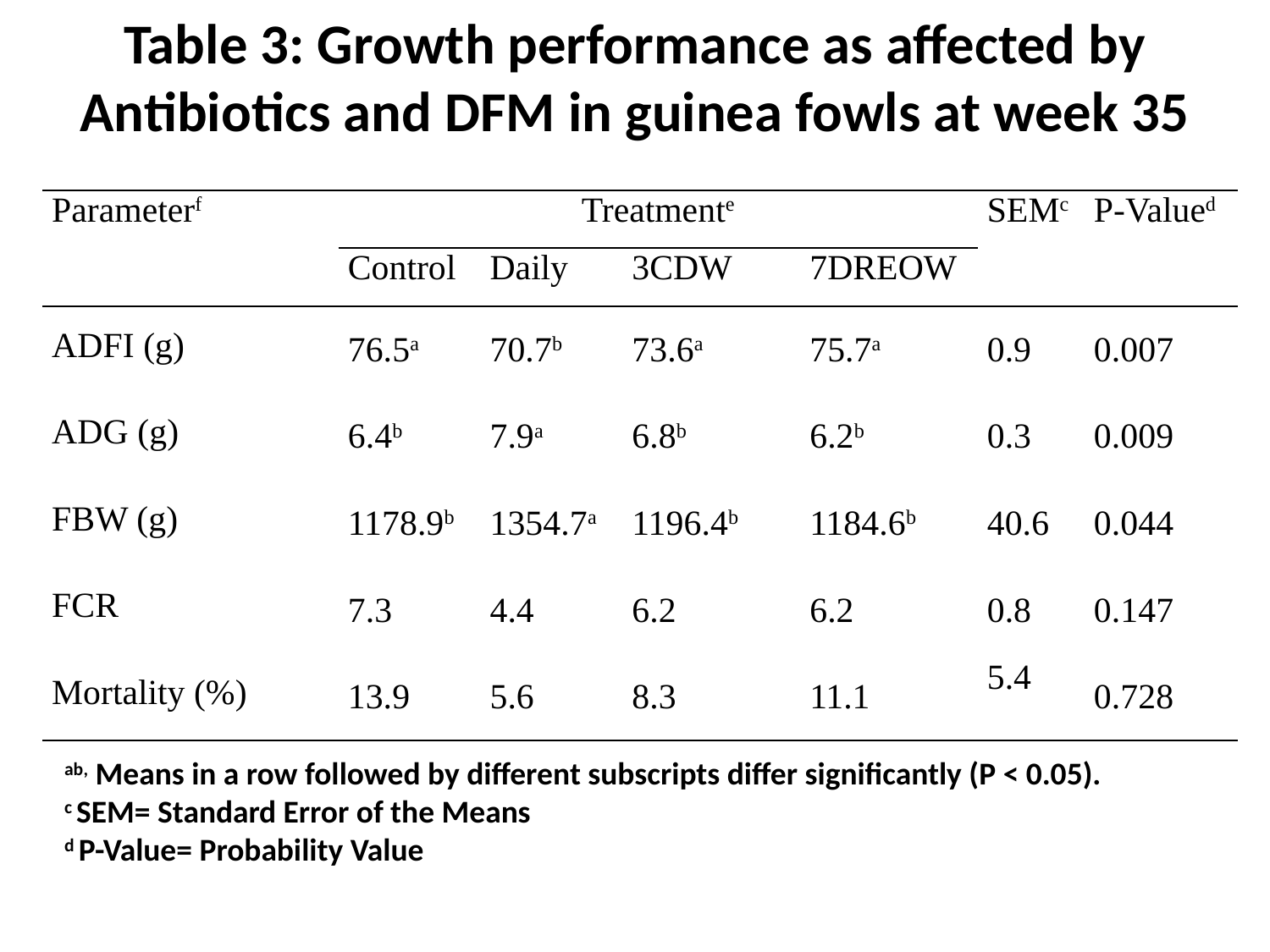

# Table 3: Growth performance as affected by Antibiotics and DFM in guinea fowls at week 35
| Parameterf | Treatmente |  |  |  | SEMc | P-Valued |
| --- | --- | --- | --- | --- | --- | --- |
|  | Control | Daily | 3CDW | 7DREOW |  |  |
| ADFI (g) | 76.5a | 70.7b | 73.6a | 75.7a | 0.9 | 0.007 |
| ADG (g) | 6.4b | 7.9a | 6.8b | 6.2b | 0.3 | 0.009 |
| FBW (g) | 1178.9b | 1354.7a | 1196.4b | 1184.6b | 40.6 | 0.044 |
| FCR | 7.3 | 4.4 | 6.2 | 6.2 | 0.8 | 0.147 |
| Mortality (%) | 13.9 | 5.6 | 8.3 | 11.1 | 5.4 | 0.728 |
ab, Means in a row followed by different subscripts differ significantly (P < 0.05).
c SEM= Standard Error of the Means
d P-Value= Probability Value